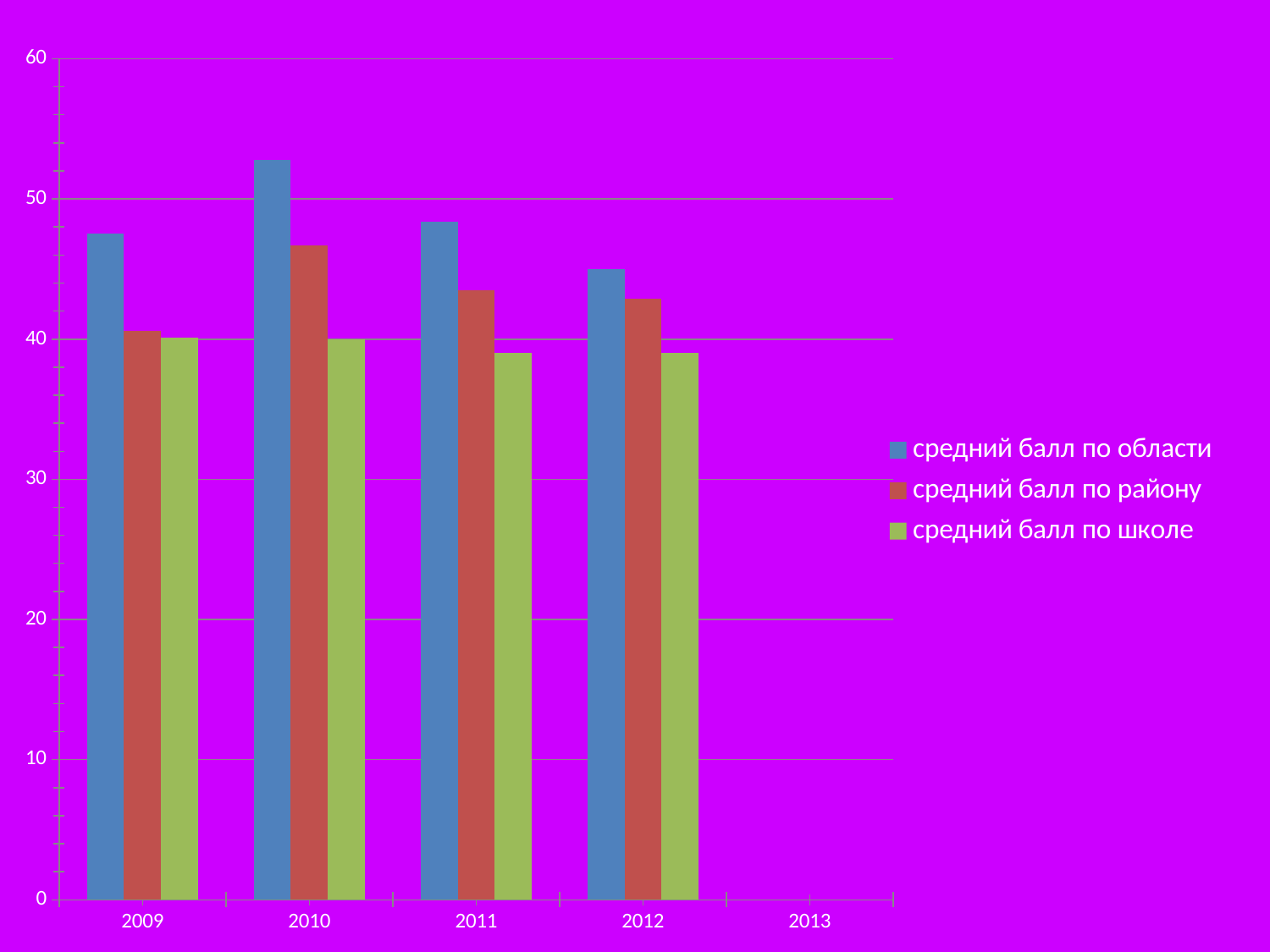

### Chart

| Category | средний балл по области | средний балл по району | средний балл по школе |
|---|---|---|---|
| 2009 | 47.5 | 40.6 | 40.1 |
| 2010 | 52.8 | 46.7 | 40.0 |
| 2011 | 48.4 | 43.5 | 39.0 |
| 2012 | 45.0 | 42.9 | 39.0 |
| 2013 | None | None | None |
#